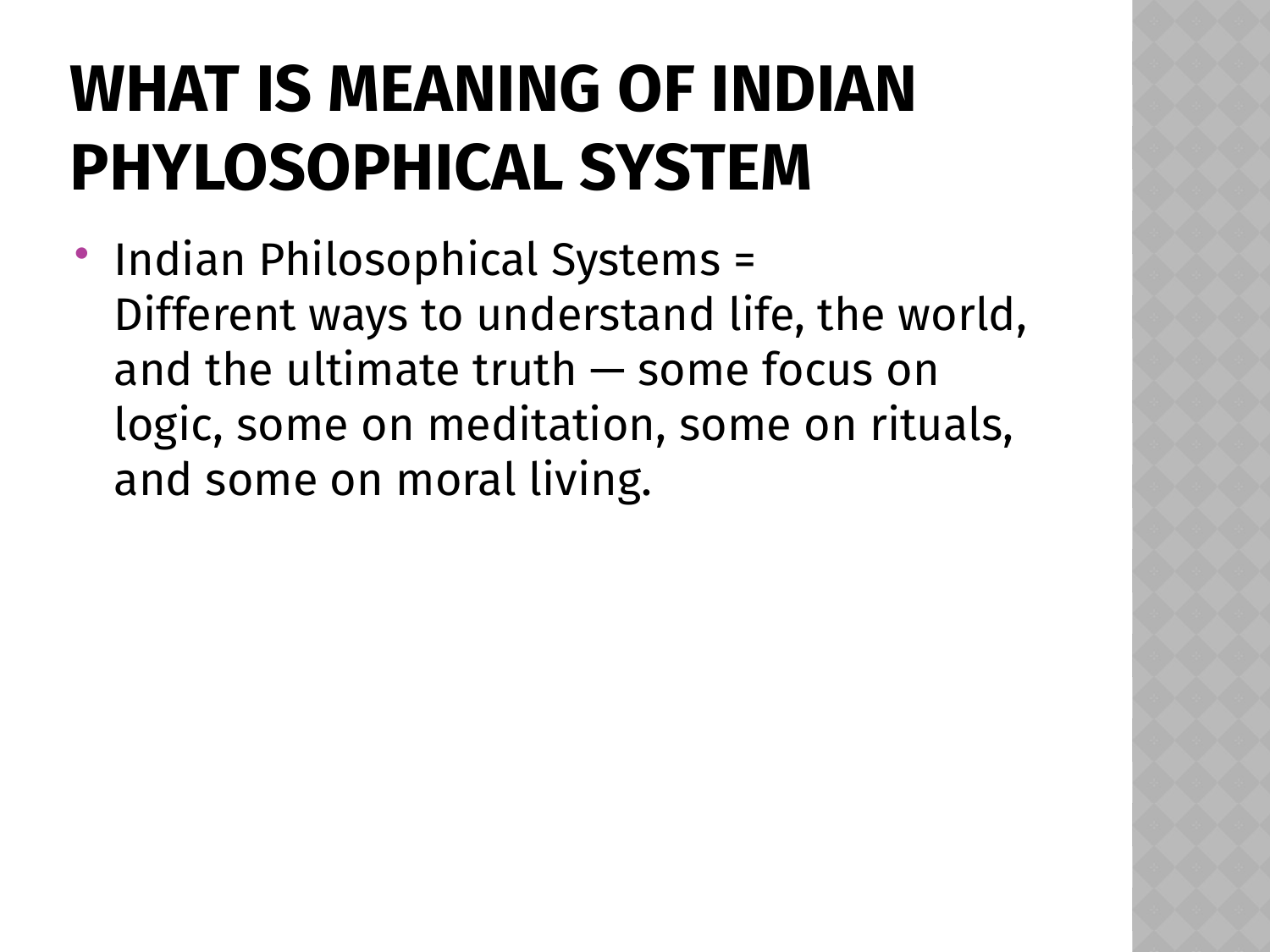

# What is meaning of indian phylosophical system
Indian Philosophical Systems =
Different ways to understand life, the world, and the ultimate truth — some focus on logic, some on meditation, some on rituals, and some on moral living.